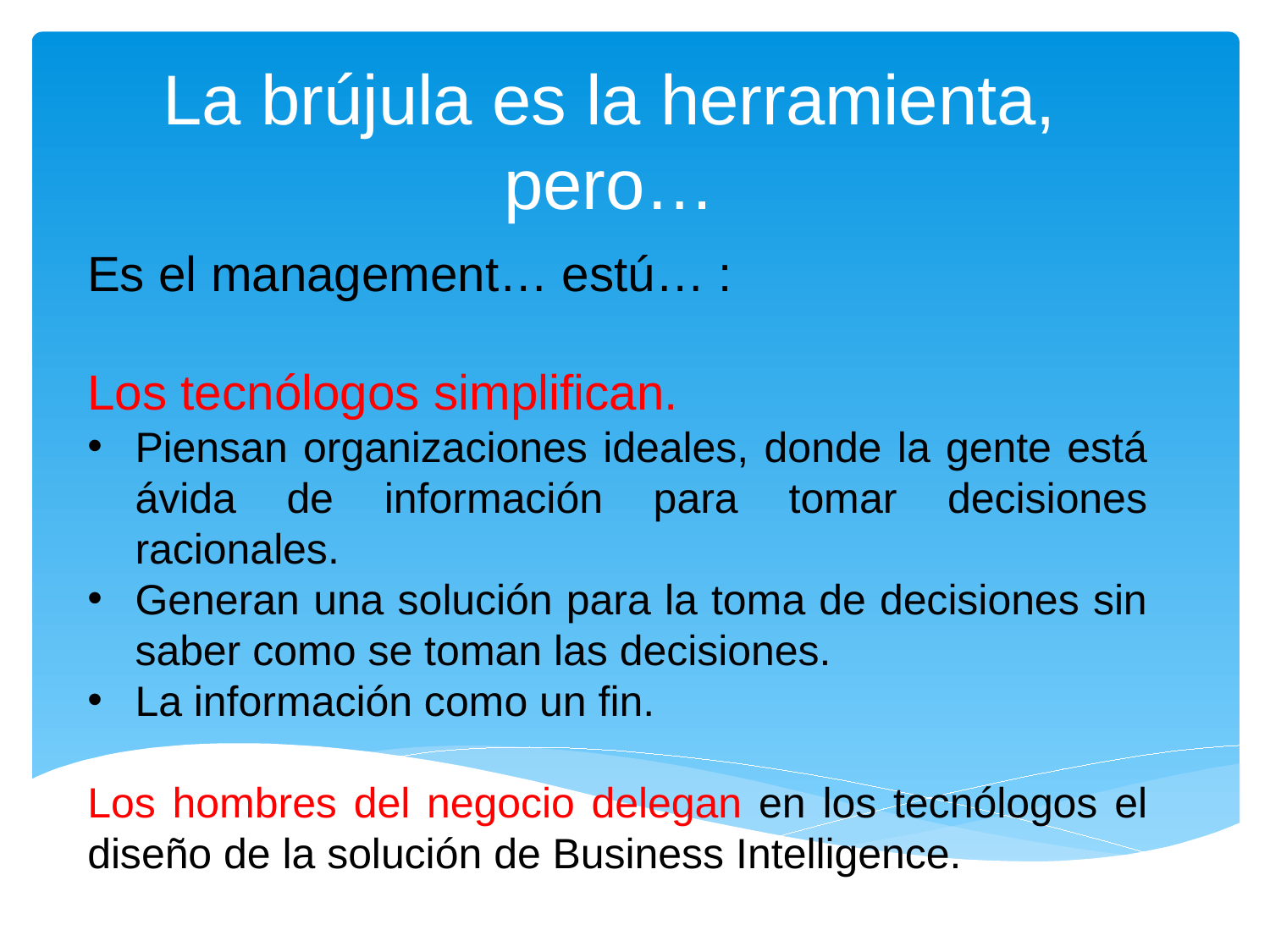

# La brújula es la herramienta, pero…
Es el management… estú… :

Los tecnólogos simplifican.
Piensan organizaciones ideales, donde la gente está ávida de información para tomar decisiones racionales.
Generan una solución para la toma de decisiones sin saber como se toman las decisiones.
La información como un fin.

Los hombres del negocio delegan en los tecnólogos el diseño de la solución de Business Intelligence.